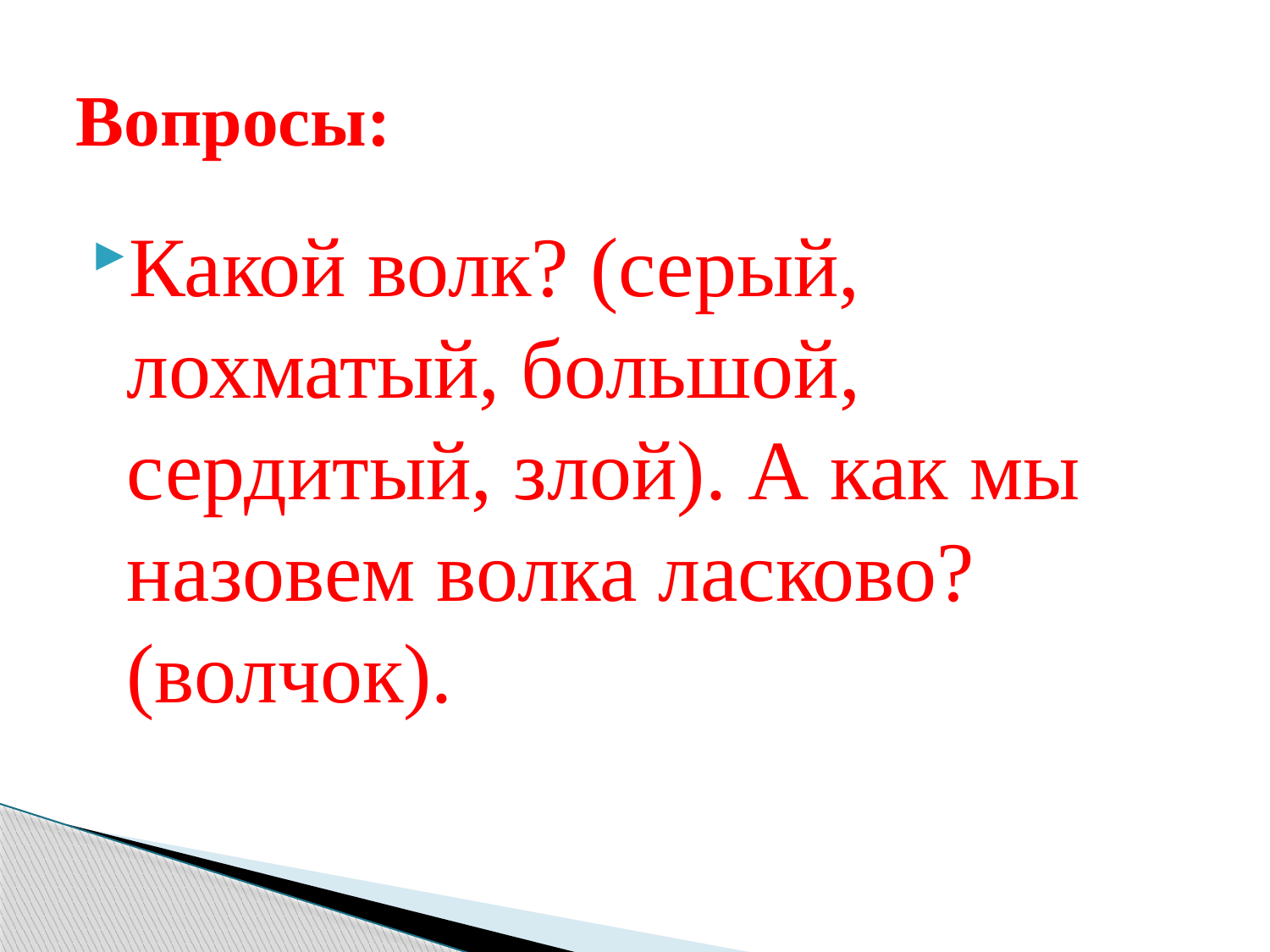

# Вопросы:
Какой волк? (серый, лохматый, большой, сердитый, злой). А как мы назовем волка ласково? (волчок).